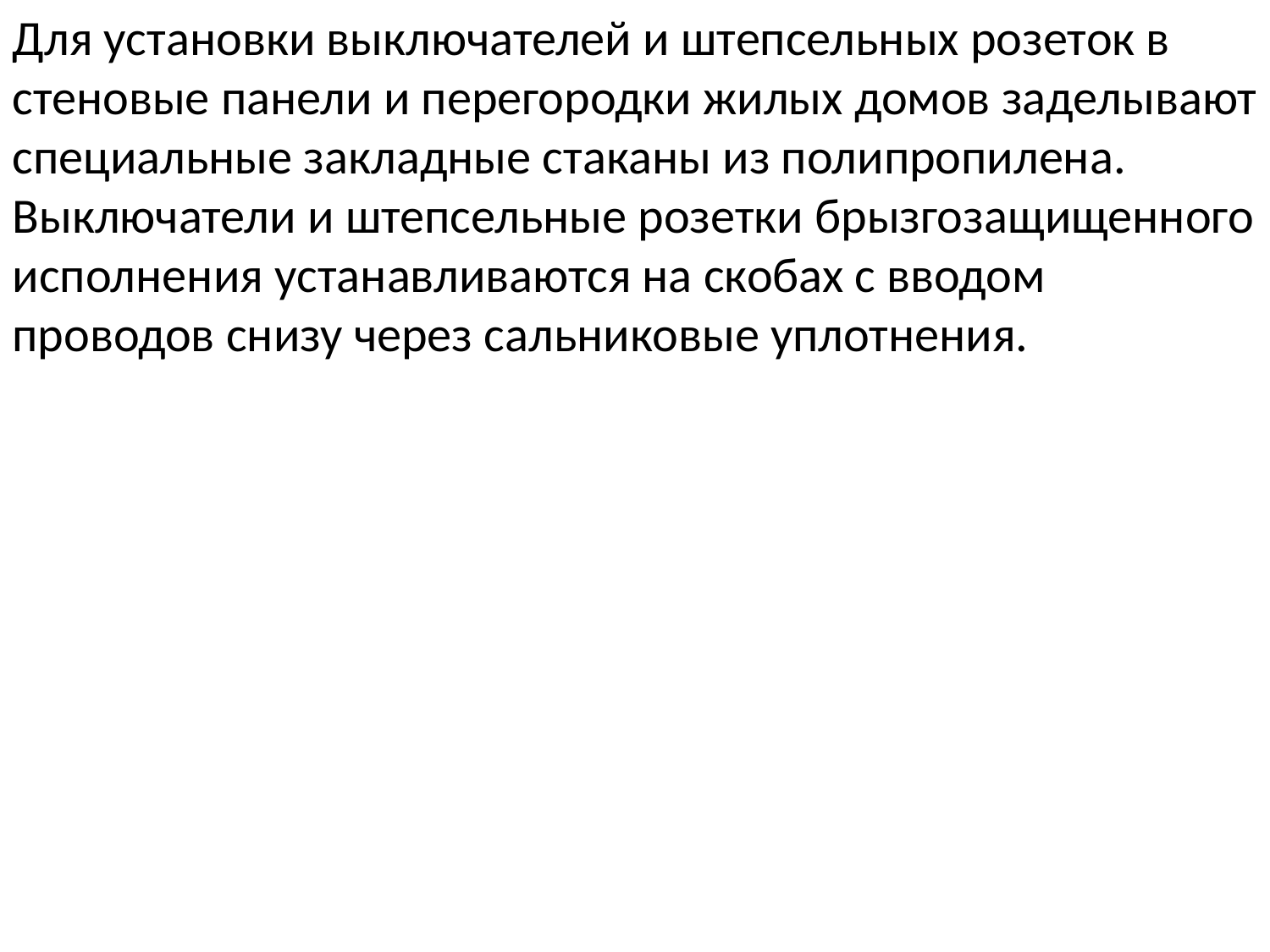

Для установки выключателей и штепсельных розеток в стеновые панели и перегородки жилых домов заделывают специальные закладные стаканы из полипропилена.
Выключатели и штепсельные розетки брызгозащищенного исполнения устанавливаются на скобах с вводом проводов снизу через сальниковые уплотнения.